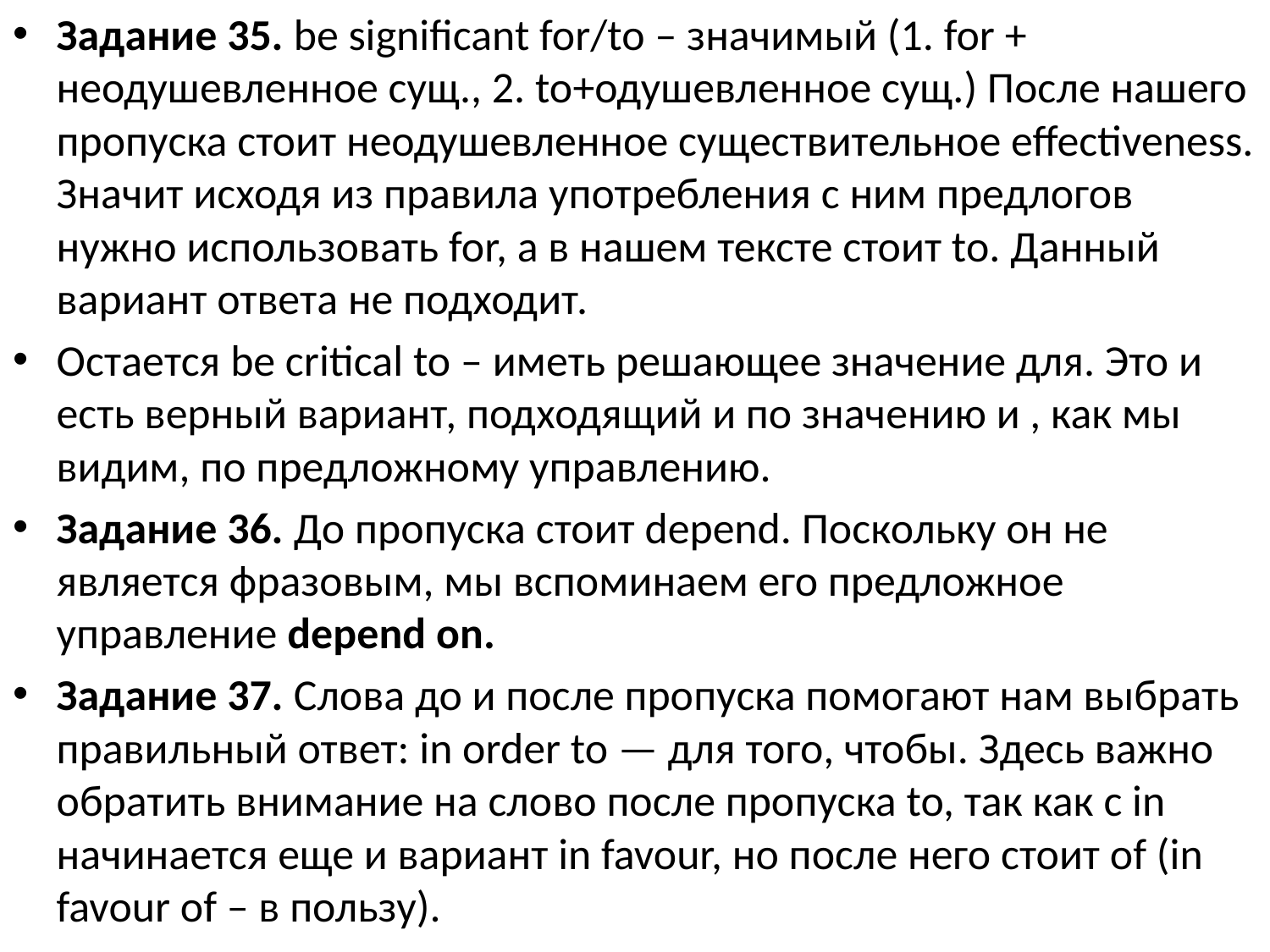

Задание 35. be significant for/to – значимый (1. for + неодушевленное сущ., 2. to+одушевленное сущ.) После нашего пропуска стоит неодушевленное существительное effectiveness. Значит исходя из правила употребления с ним предлогов нужно использовать for, а в нашем тексте стоит to. Данный вариант ответа не подходит.
Остается be critical to – иметь решающее значение для. Это и есть верный вариант, подходящий и по значению и , как мы видим, по предложному управлению.
Задание 36. До пропуска стоит depend. Поскольку он не является фразовым, мы вспоминаем его предложное управление depend on.
Задание 37. Слова до и после пропуска помогают нам выбрать правильный ответ: in order to — для того, чтобы. Здесь важно обратить внимание на слово после пропуска to, так как с in начинается еще и вариант in favour, но после него стоит of (in favour of – в пользу).

#